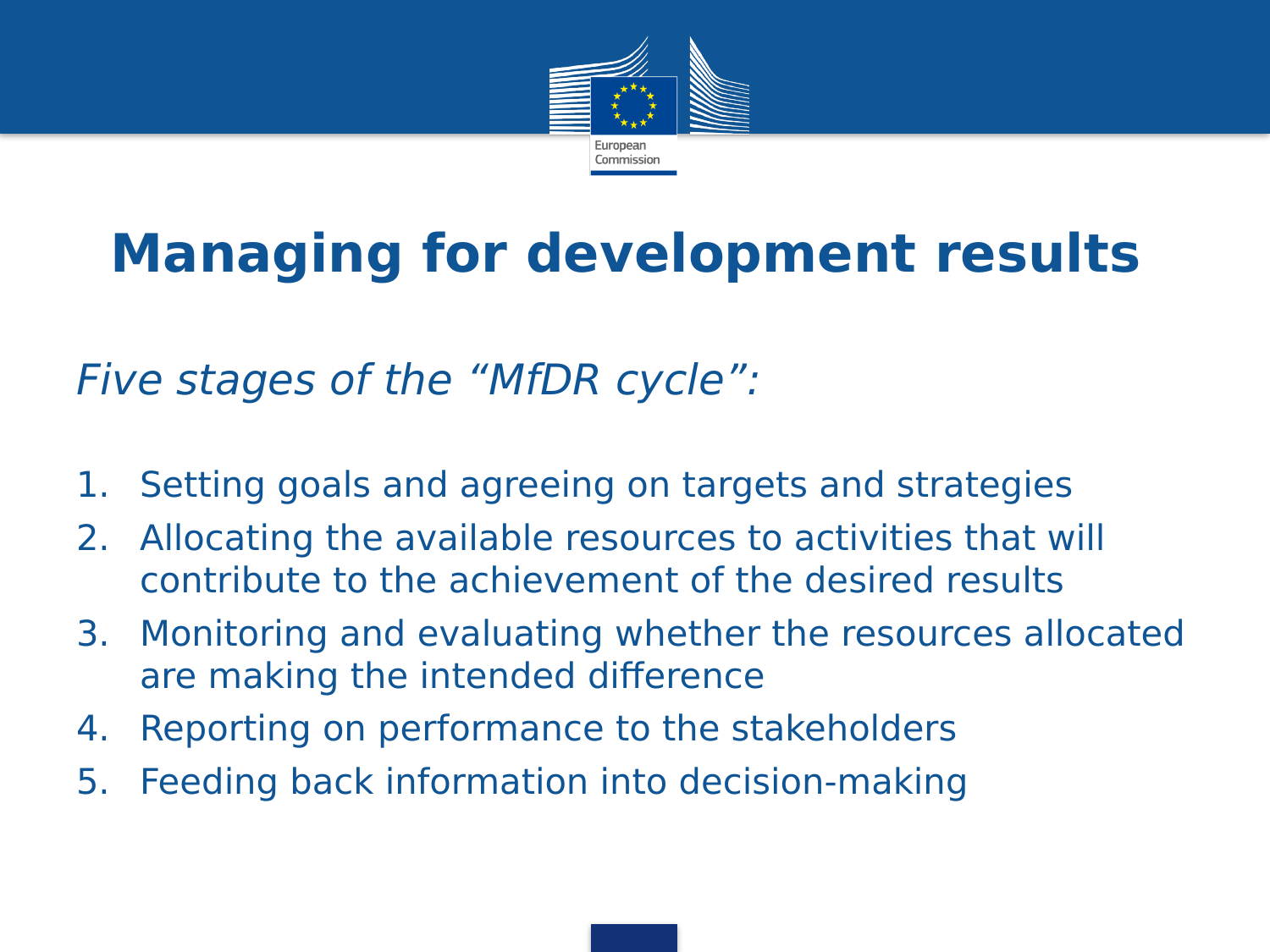

# Managing for development results
Five stages of the “MfDR cycle”:

Setting goals and agreeing on targets and strategies
Allocating the available resources to activities that will contribute to the achievement of the desired results
Monitoring and evaluating whether the resources allocated are making the intended difference
Reporting on performance to the stakeholders
Feeding back information into decision-making